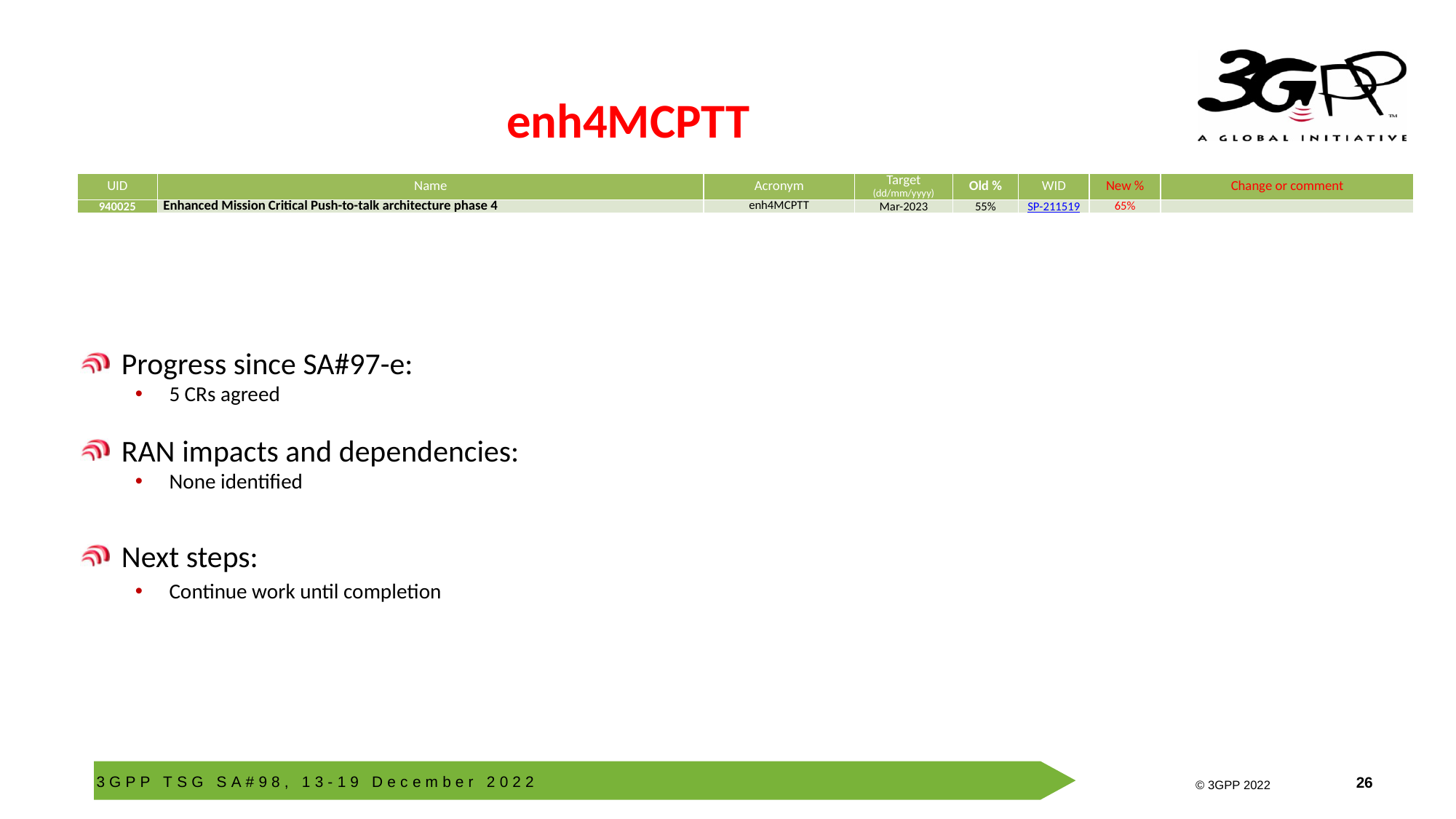

# enh4MCPTT
| UID | Name | Acronym | Target (dd/mm/yyyy) | Old % | WID | New % | Change or comment |
| --- | --- | --- | --- | --- | --- | --- | --- |
| 940025 | Enhanced Mission Critical Push-to-talk architecture phase 4 | enh4MCPTT | Mar-2023 | 55% | SP-211519 | 65% |  |
Progress since SA#97-e:
5 CRs agreed

RAN impacts and dependencies:
None identified

Next steps:
Continue work until completion